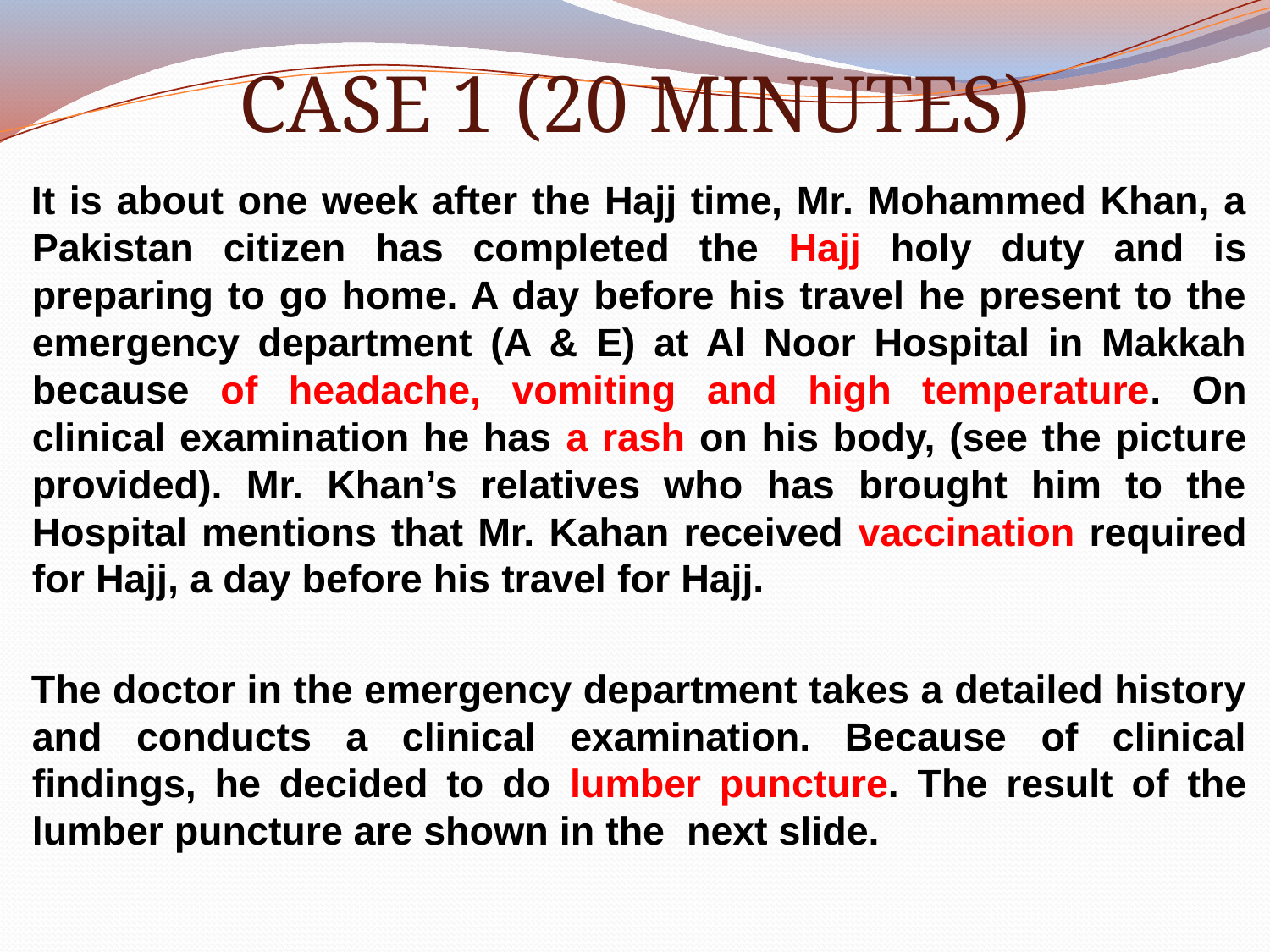

# CASE 1 (20 MINUTES)
It is about one week after the Hajj time, Mr. Mohammed Khan, a Pakistan citizen has completed the Hajj holy duty and is preparing to go home. A day before his travel he present to the emergency department (A & E) at Al Noor Hospital in Makkah because of headache, vomiting and high temperature. On clinical examination he has a rash on his body, (see the picture provided). Mr. Khan’s relatives who has brought him to the Hospital mentions that Mr. Kahan received vaccination required for Hajj, a day before his travel for Hajj.

The doctor in the emergency department takes a detailed history and conducts a clinical examination. Because of clinical findings, he decided to do lumber puncture. The result of the lumber puncture are shown in the  next slide.